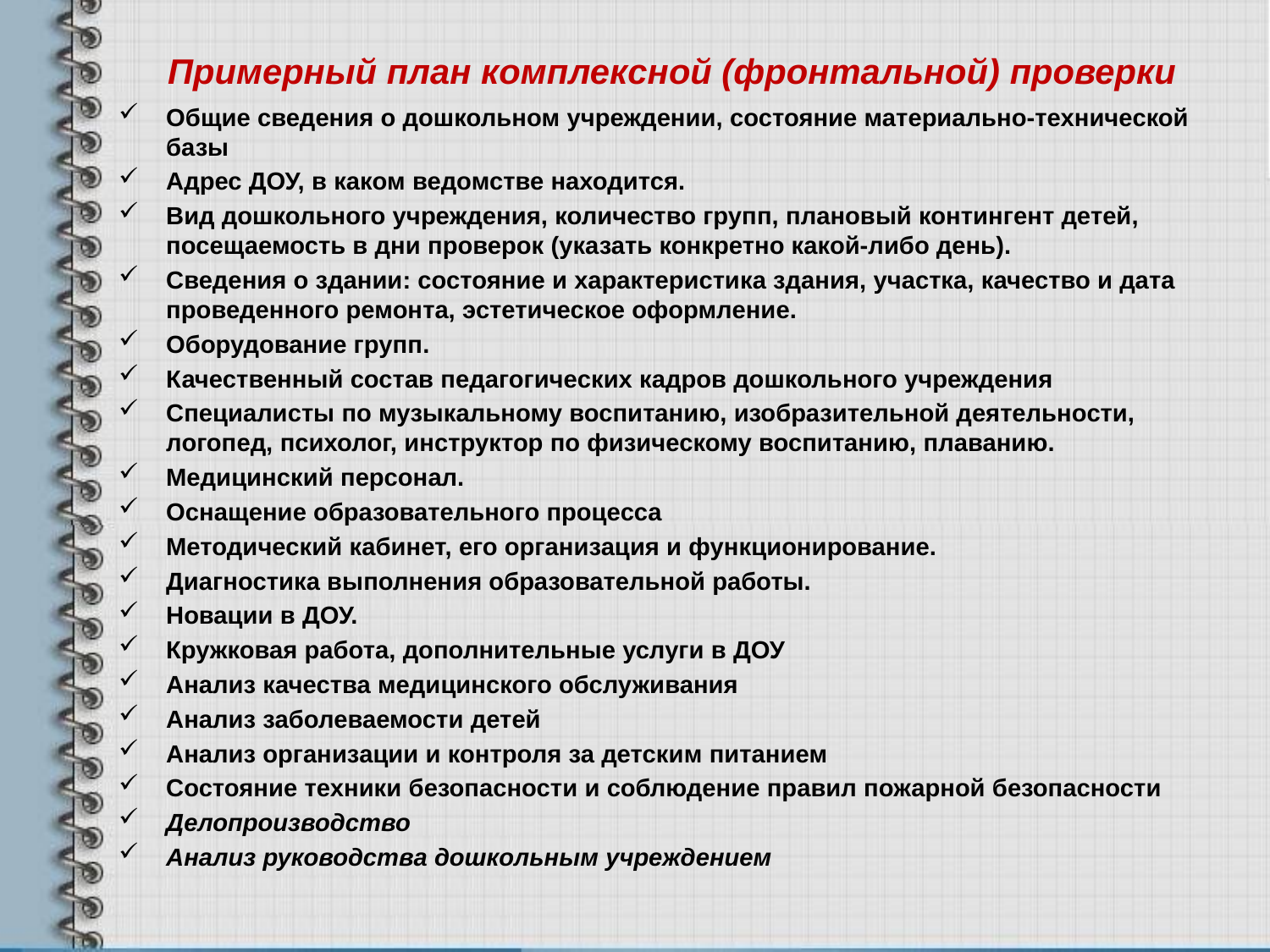

# Примерный план комплексной (фронтальной) проверки
Общие сведения о дошкольном учреждении, состояние материально-технической базы
Адрес ДОУ, в каком ведомстве находится.
Вид дошкольного учреждения, количество групп, плановый контингент детей, посещаемость в дни проверок (указать конкретно какой-либо день).
Сведения о здании: состояние и характеристика здания, участка, качество и дата проведенного ремонта, эстетическое оформление.
Оборудование групп.
Качественный состав педагогических кадров дошкольного учреждения
Специалисты по музыкальному воспитанию, изобразительной деятельности, логопед, психолог, инструктор по физическому воспитанию, плаванию.
Медицинский персонал.
Оснащение образовательного процесса
Методический кабинет, его организация и функционирование.
Диагностика выполнения образовательной работы.
Новации в ДОУ.
Кружковая работа, дополнительные услуги в ДОУ
Анализ качества медицинского обслуживания
Анализ заболеваемости детей
Анализ организации и контроля за детским питанием
Состояние техники безопасности и соблюдение правил пожарной безопасности
Делопроизводство
Анализ руководства дошкольным учреждением